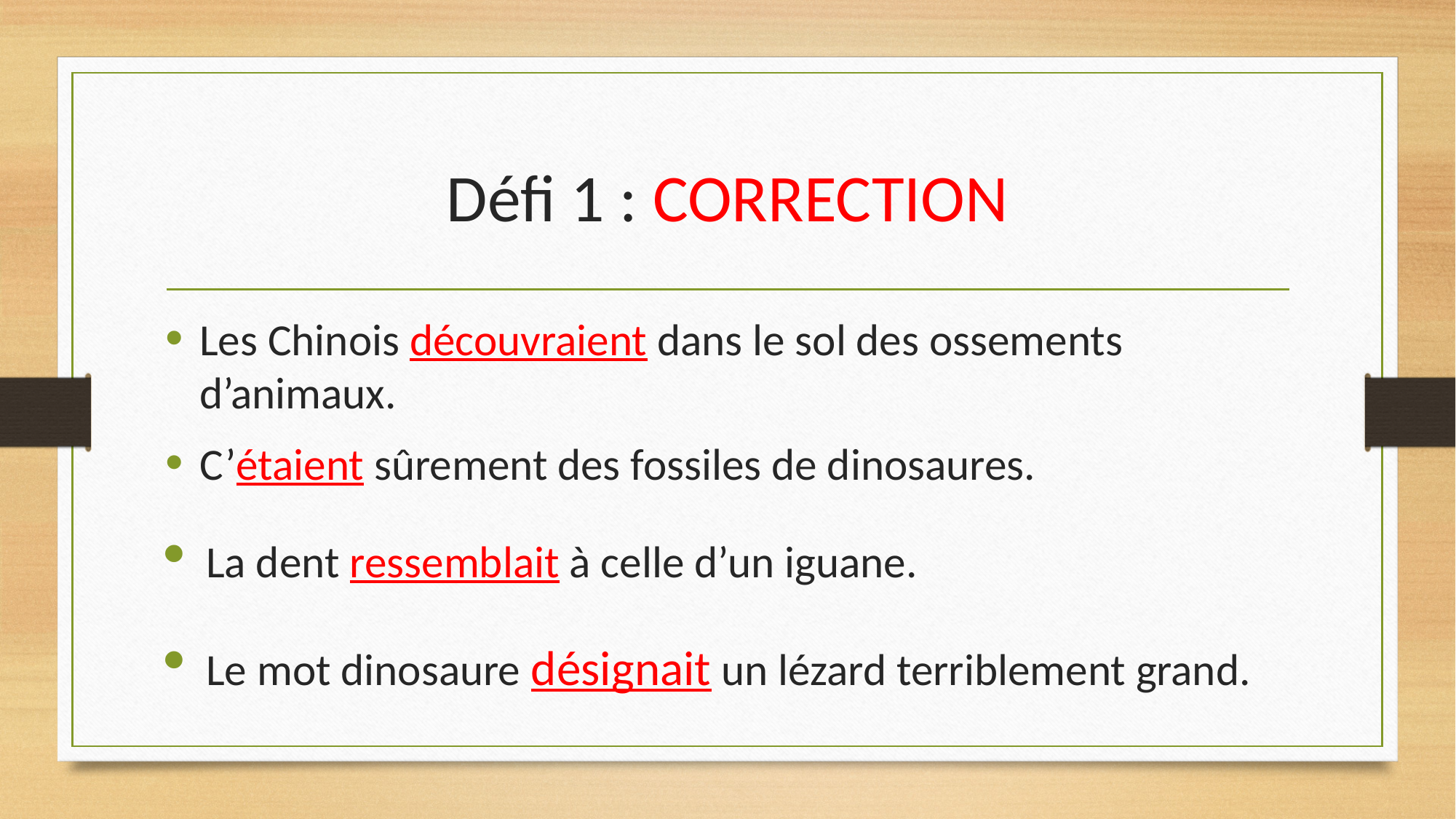

# Défi 1 : CORRECTION
Les Chinois découvraient dans le sol des ossements d’animaux.
C’étaient sûrement des fossiles de dinosaures.
La dent ressemblait à celle d’un iguane.
Le mot dinosaure désignait un lézard terriblement grand.